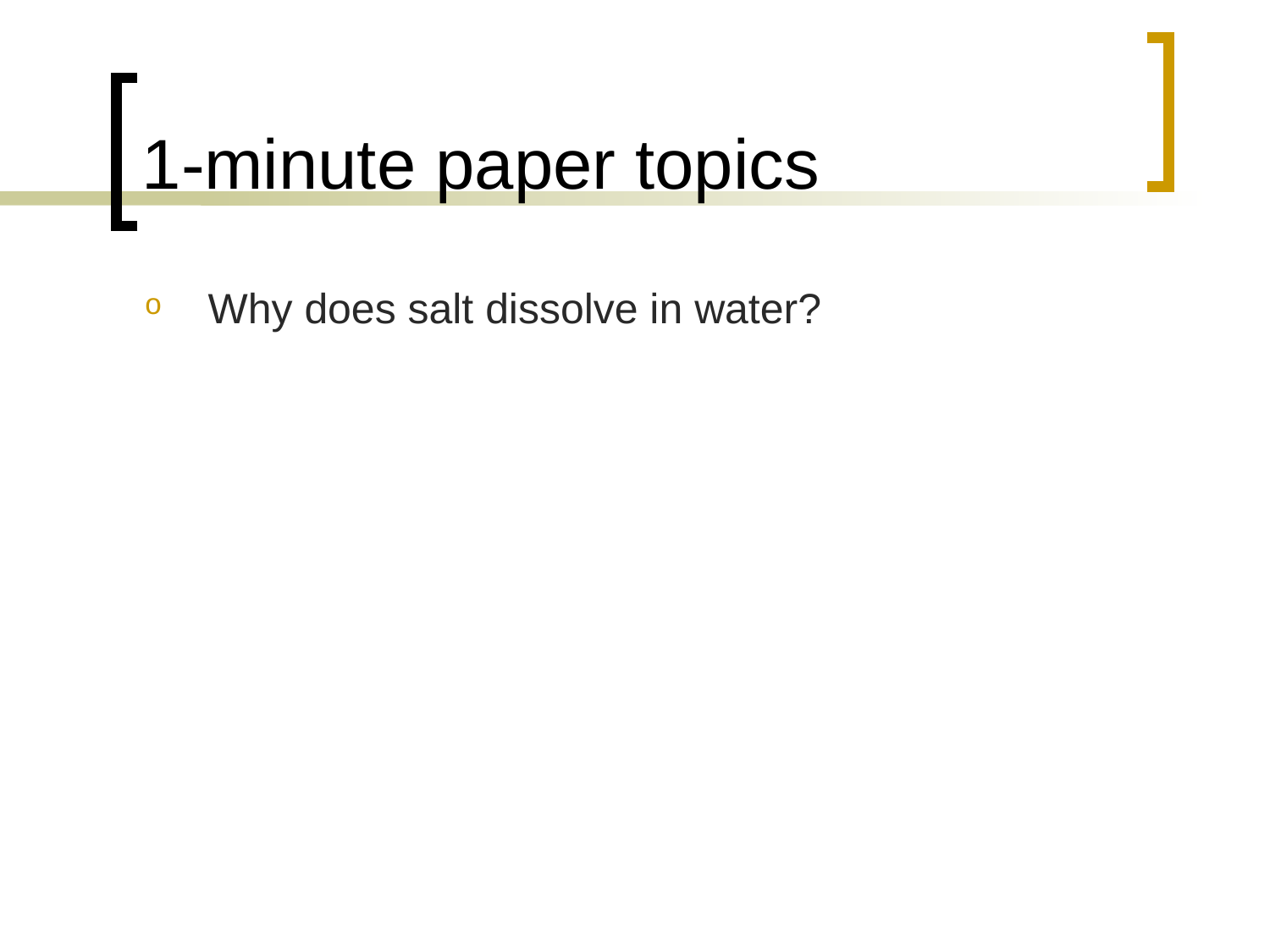

# 1-minute paper topics
Why does salt dissolve in water?